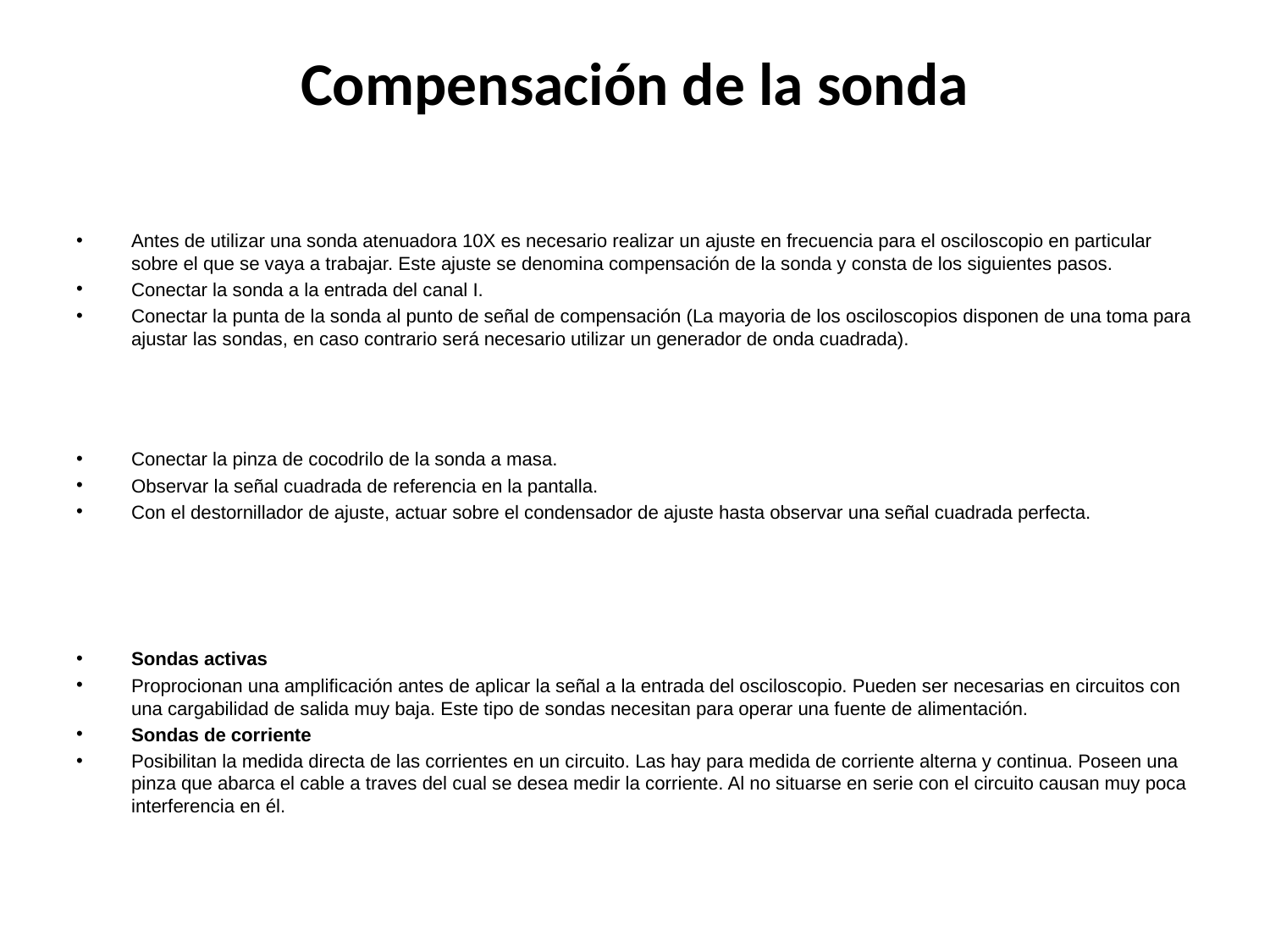

# Compensación de la sonda
Antes de utilizar una sonda atenuadora 10X es necesario realizar un ajuste en frecuencia para el osciloscopio en particular sobre el que se vaya a trabajar. Este ajuste se denomina compensación de la sonda y consta de los siguientes pasos.
Conectar la sonda a la entrada del canal I.
Conectar la punta de la sonda al punto de señal de compensación (La mayoria de los osciloscopios disponen de una toma para ajustar las sondas, en caso contrario será necesario utilizar un generador de onda cuadrada).

Conectar la pinza de cocodrilo de la sonda a masa.
Observar la señal cuadrada de referencia en la pantalla.
Con el destornillador de ajuste, actuar sobre el condensador de ajuste hasta observar una señal cuadrada perfecta.

Sondas activas
Proprocionan una amplificación antes de aplicar la señal a la entrada del osciloscopio. Pueden ser necesarias en circuitos con una cargabilidad de salida muy baja. Este tipo de sondas necesitan para operar una fuente de alimentación.
Sondas de corriente
Posibilitan la medida directa de las corrientes en un circuito. Las hay para medida de corriente alterna y continua. Poseen una pinza que abarca el cable a traves del cual se desea medir la corriente. Al no situarse en serie con el circuito causan muy poca interferencia en él.